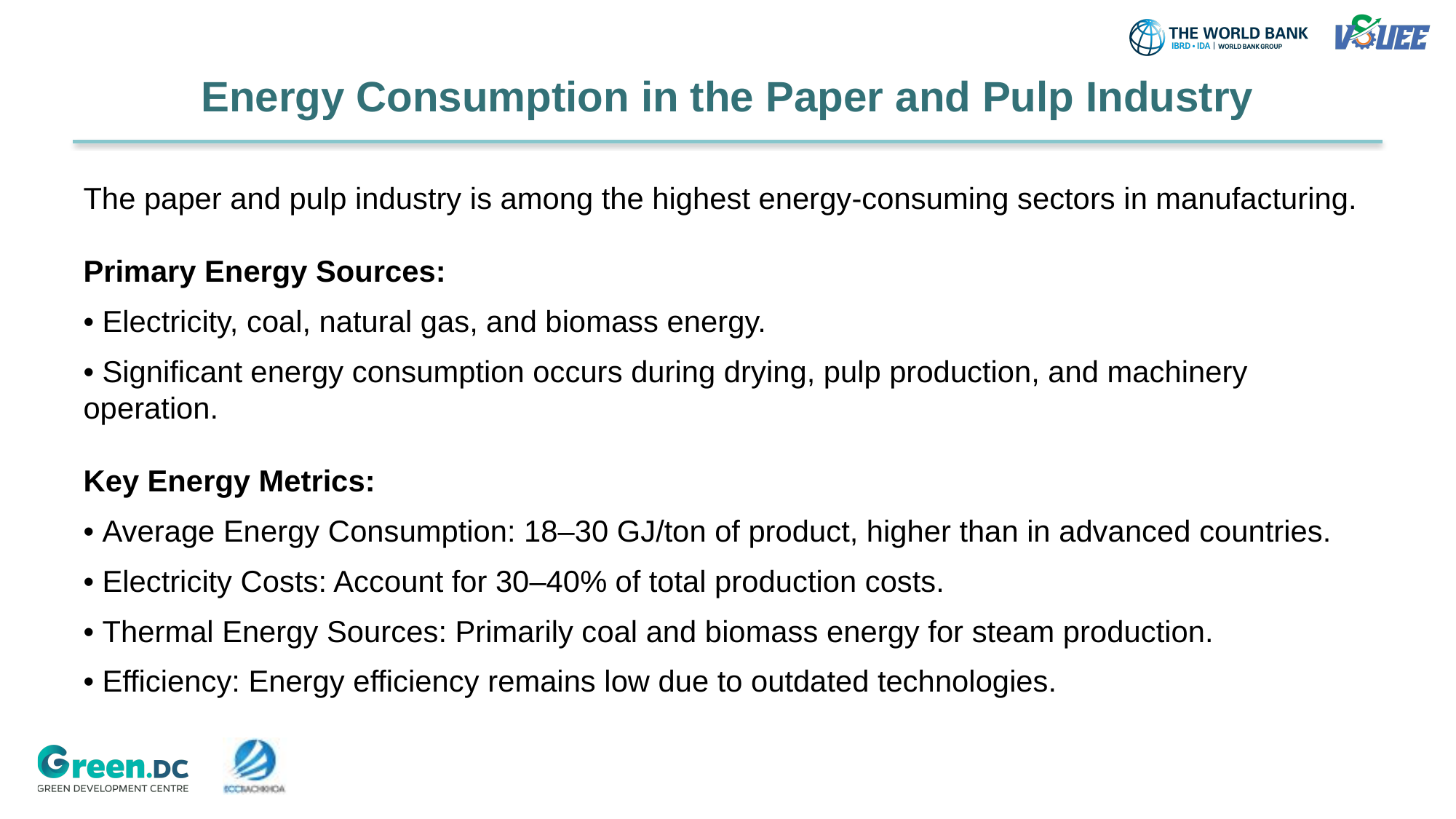

# Energy Consumption in the Paper and Pulp Industry
The paper and pulp industry is among the highest energy-consuming sectors in manufacturing.

Primary Energy Sources:
• Electricity, coal, natural gas, and biomass energy.
• Significant energy consumption occurs during drying, pulp production, and machinery operation.

Key Energy Metrics:
• Average Energy Consumption: 18–30 GJ/ton of product, higher than in advanced countries.
• Electricity Costs: Account for 30–40% of total production costs.
• Thermal Energy Sources: Primarily coal and biomass energy for steam production.
• Efficiency: Energy efficiency remains low due to outdated technologies.